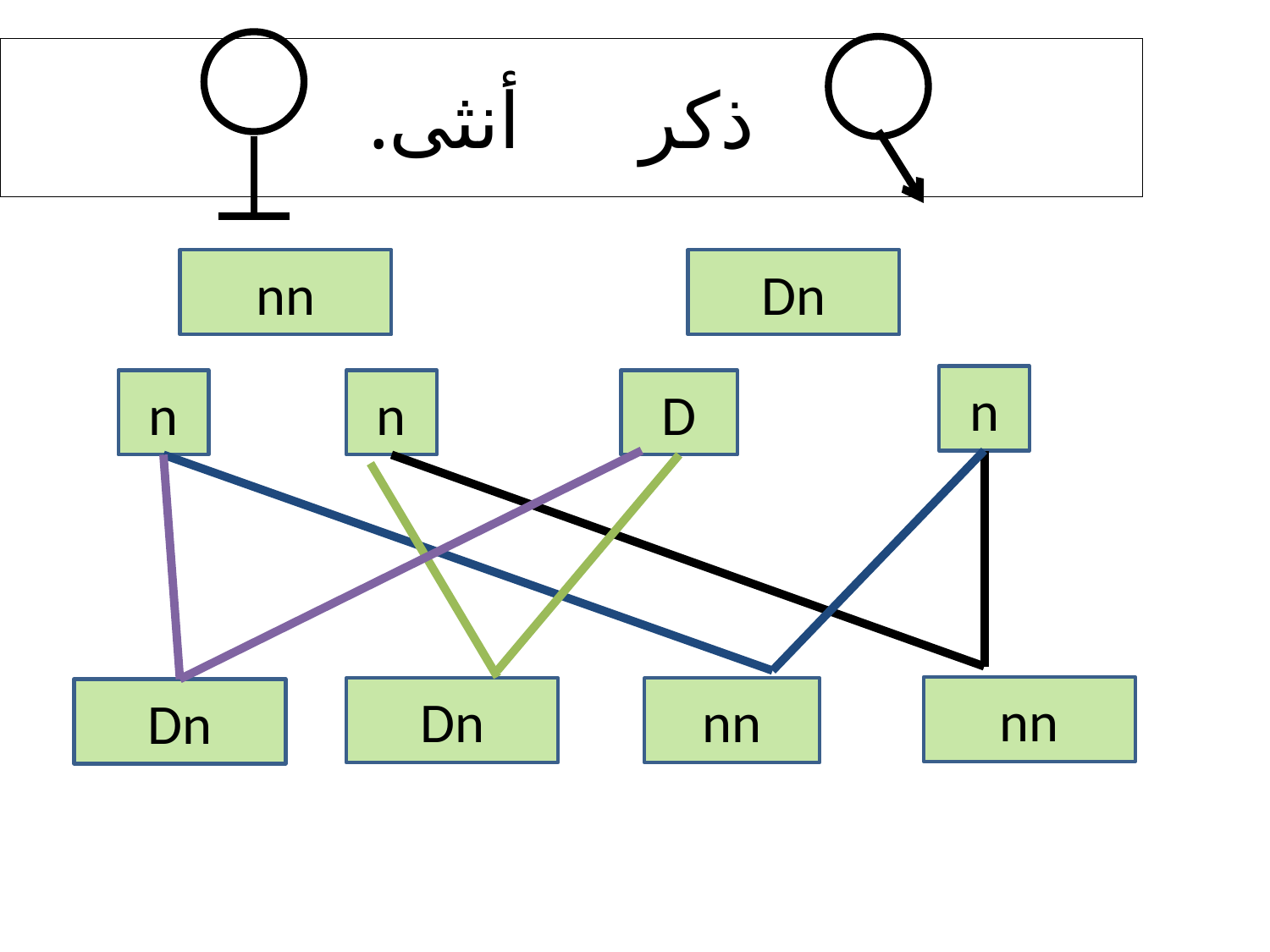

ذكر 		أنثى.
nn
Dn
n
n
n
D
nn
Dn
nn
Dn